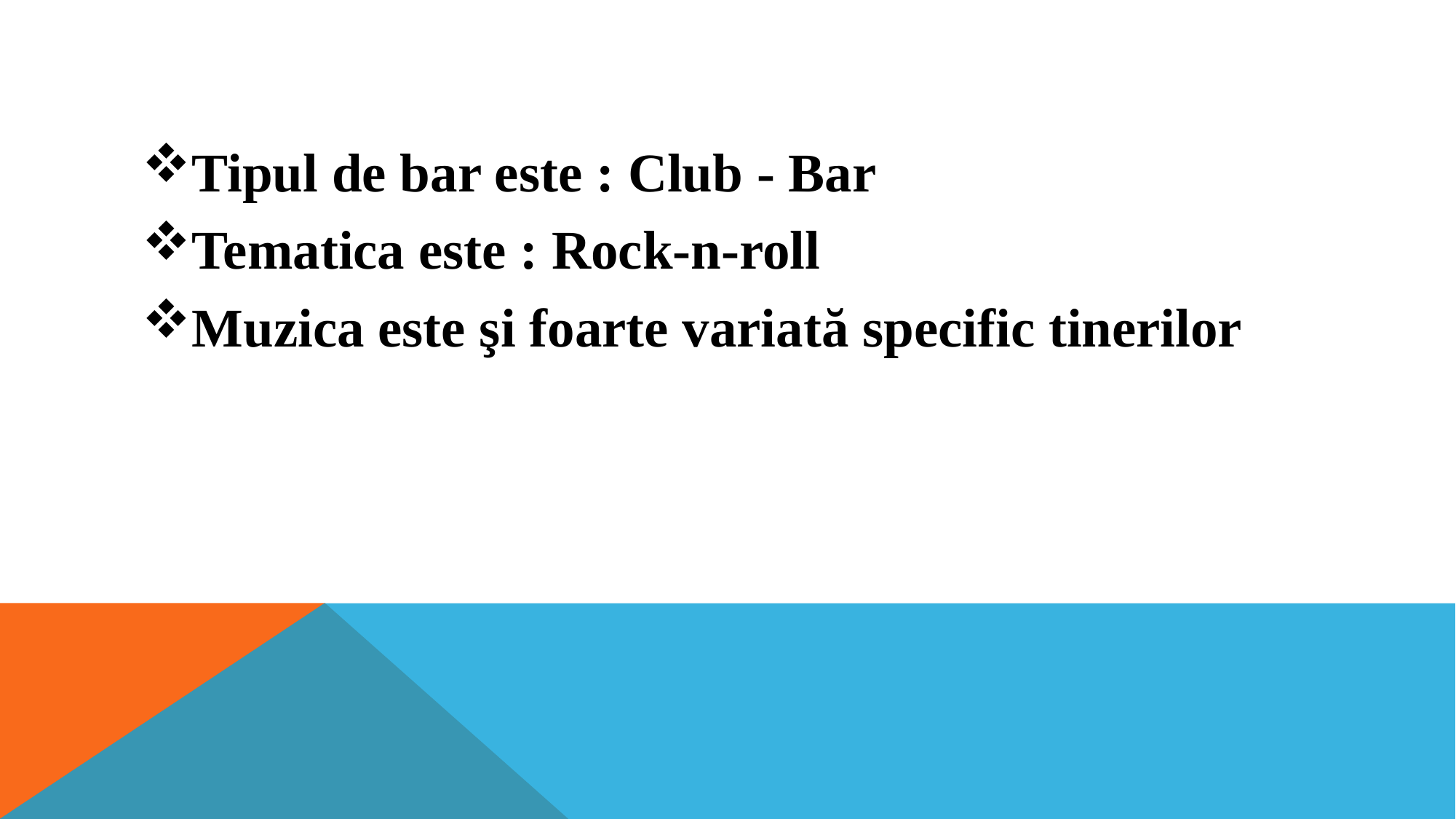

#
Tipul de bar este : Club - Bar
Tematica este : Rock-n-roll
Muzica este şi foarte variată specific tinerilor